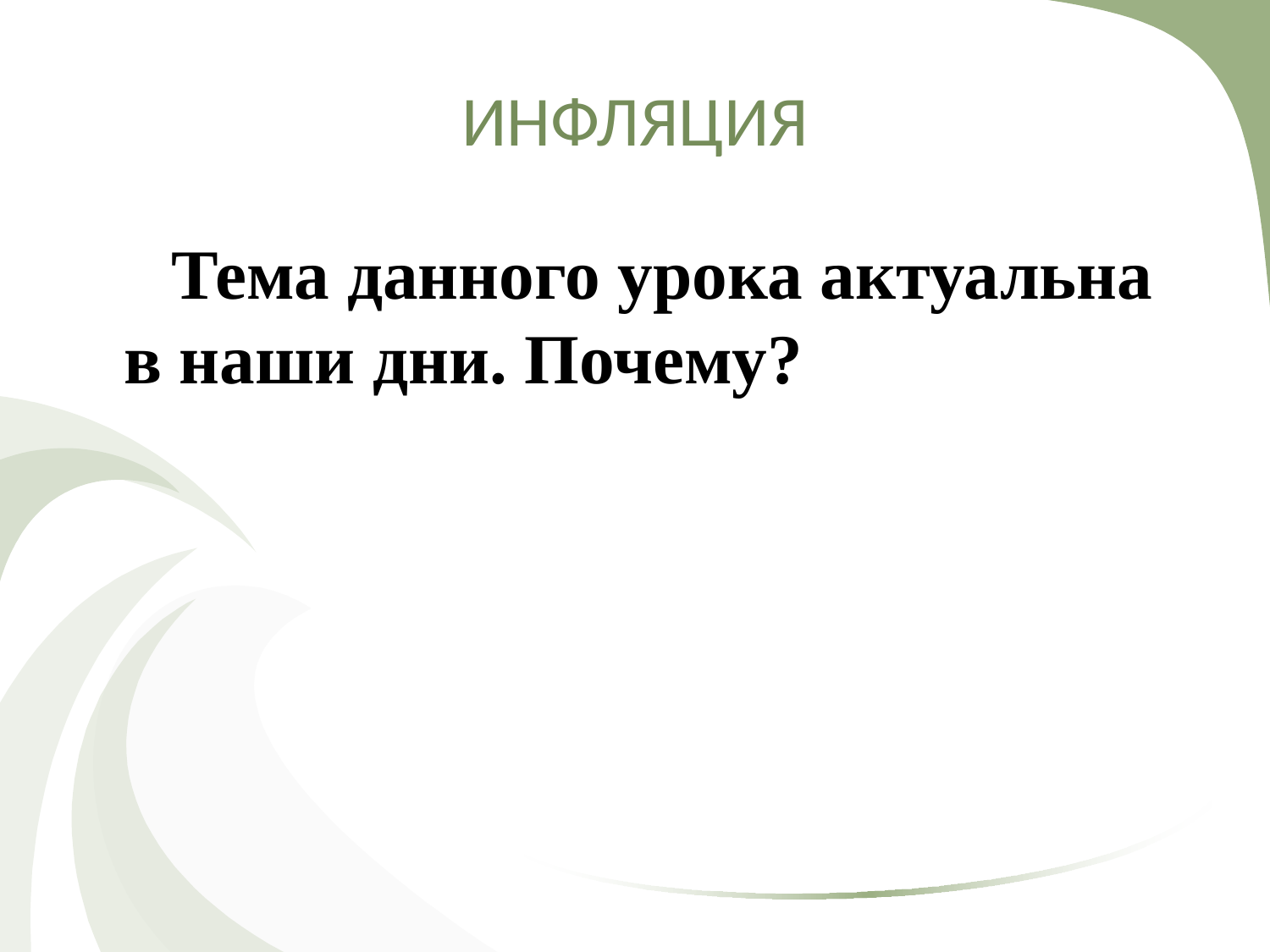

# ИНФЛЯЦИЯ
Тема данного урока актуальна в наши дни. Почему?